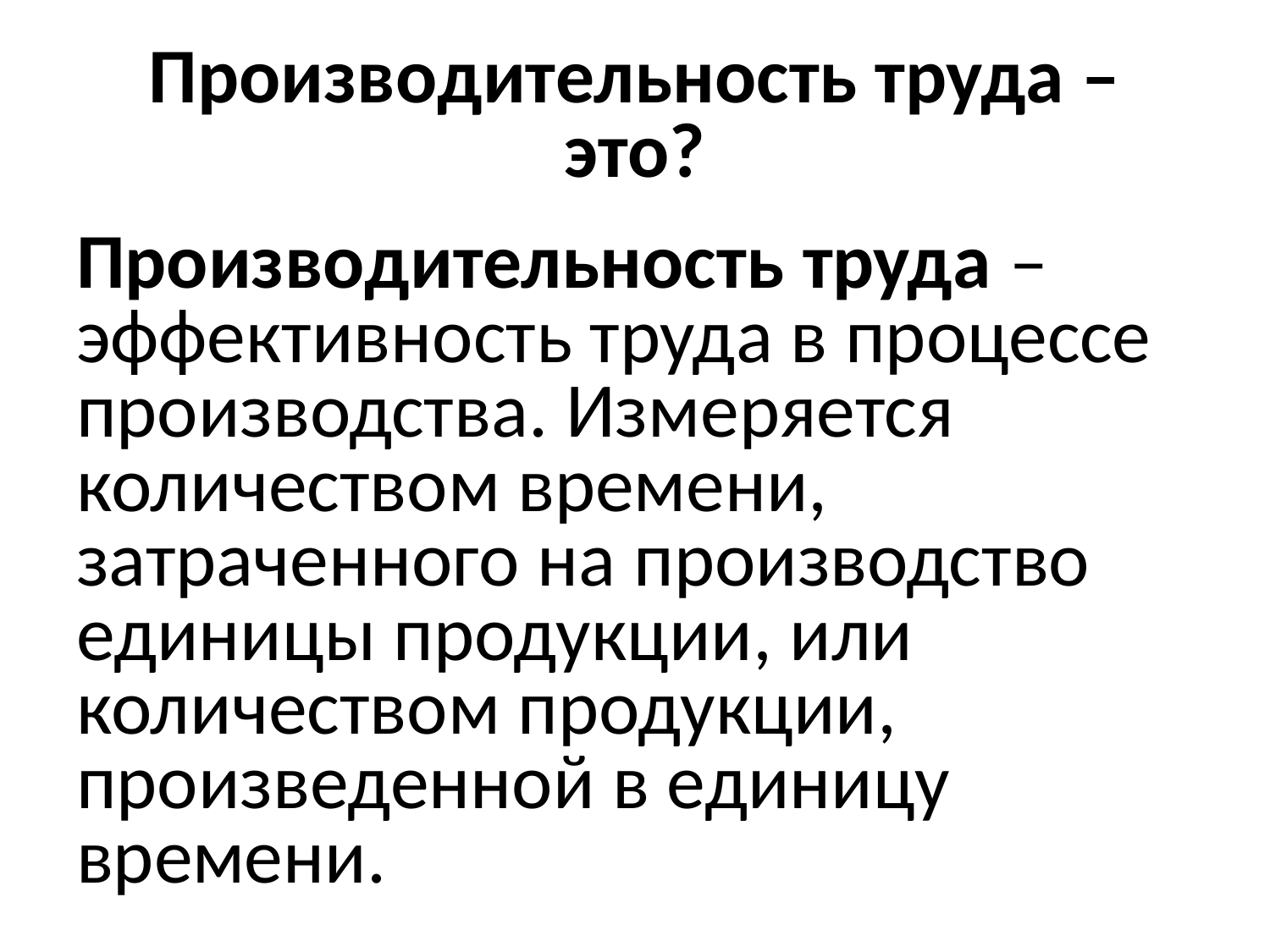

# Производительность труда – это?
Производительность труда – эффективность труда в процессе производства. Измеряется количеством времени, затраченного на производство единицы продукции, или количеством продукции, произведенной в единицу времени.